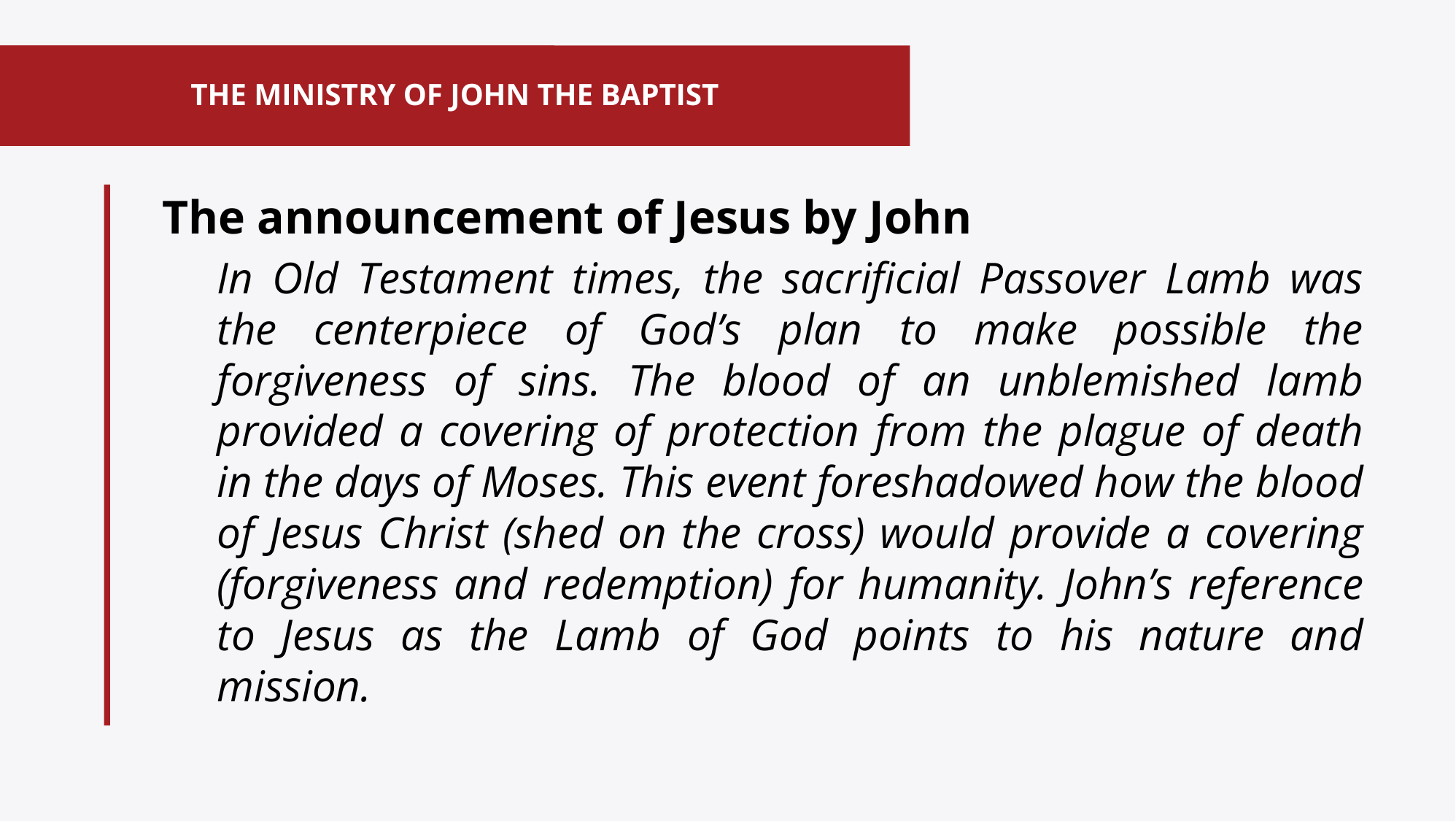

# THE MINISTRY OF JOHN THE BAPTIST
 The announcement of Jesus by John
In Old Testament times, the sacrificial Passover Lamb was the centerpiece of God’s plan to make possible the forgiveness of sins. The blood of an unblemished lamb provided a covering of protection from the plague of death in the days of Moses. This event foreshadowed how the blood of Jesus Christ (shed on the cross) would provide a covering (forgiveness and redemption) for humanity. John’s reference to Jesus as the Lamb of God points to his nature and mission.